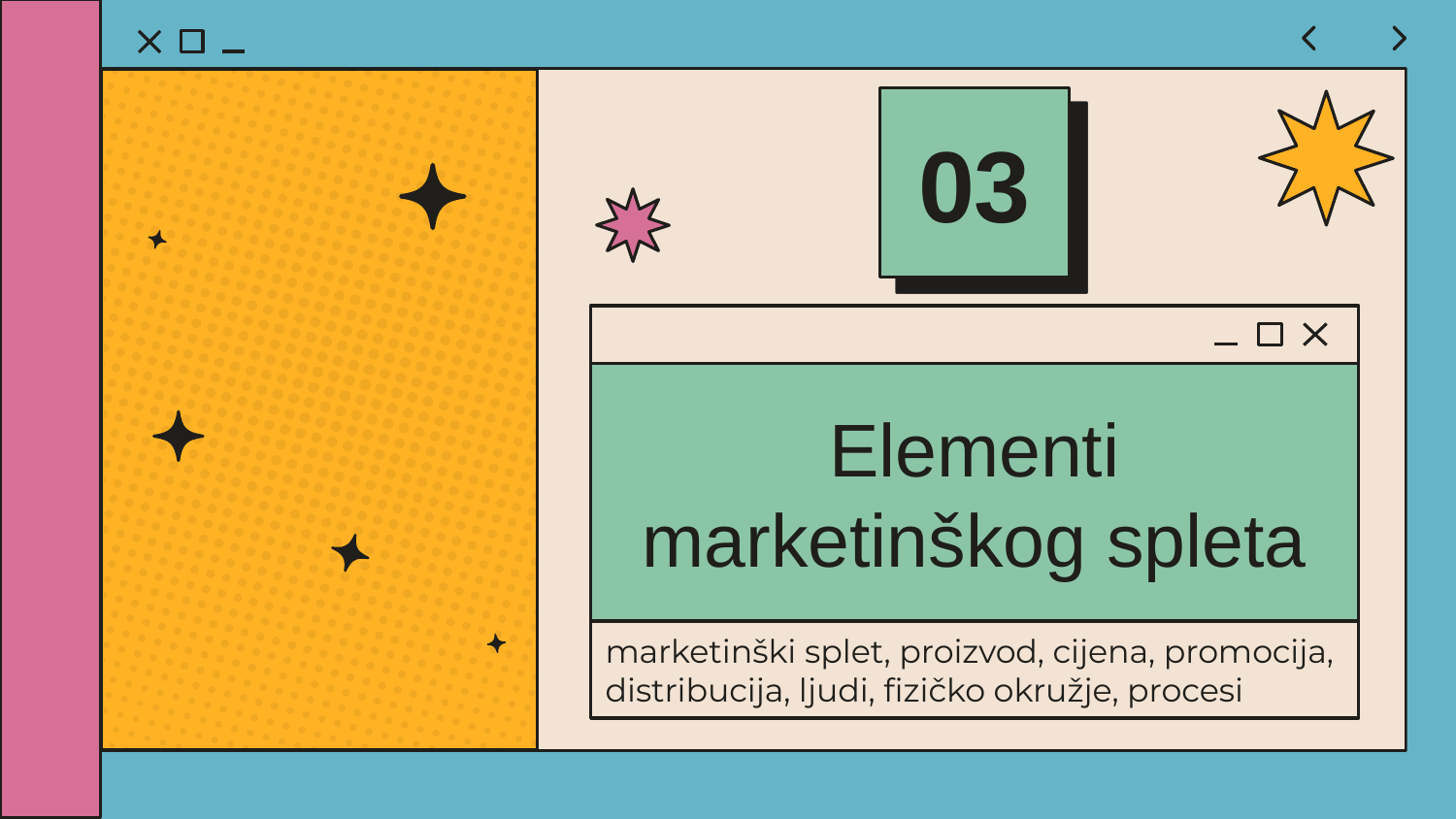

03

# Elementi marketinškog spleta
marketinški splet, proizvod, cijena, promocija, distribucija, ljudi, fizičko okružje, procesi